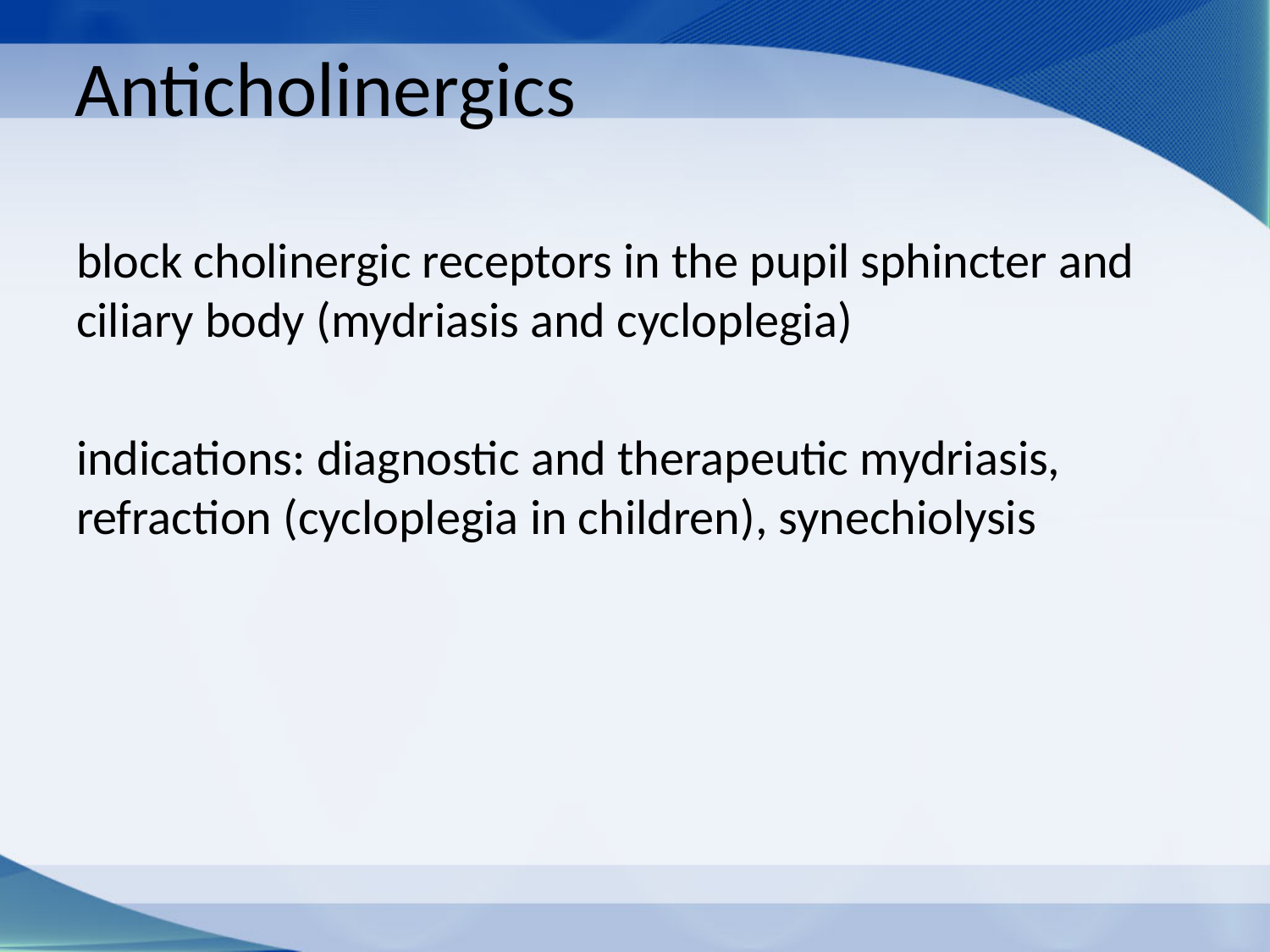

# Anticholinergics
block cholinergic receptors in the pupil sphincter and ciliary body (mydriasis and cycloplegia)

indications: diagnostic and therapeutic mydriasis, refraction (cycloplegia in children), synechiolysis